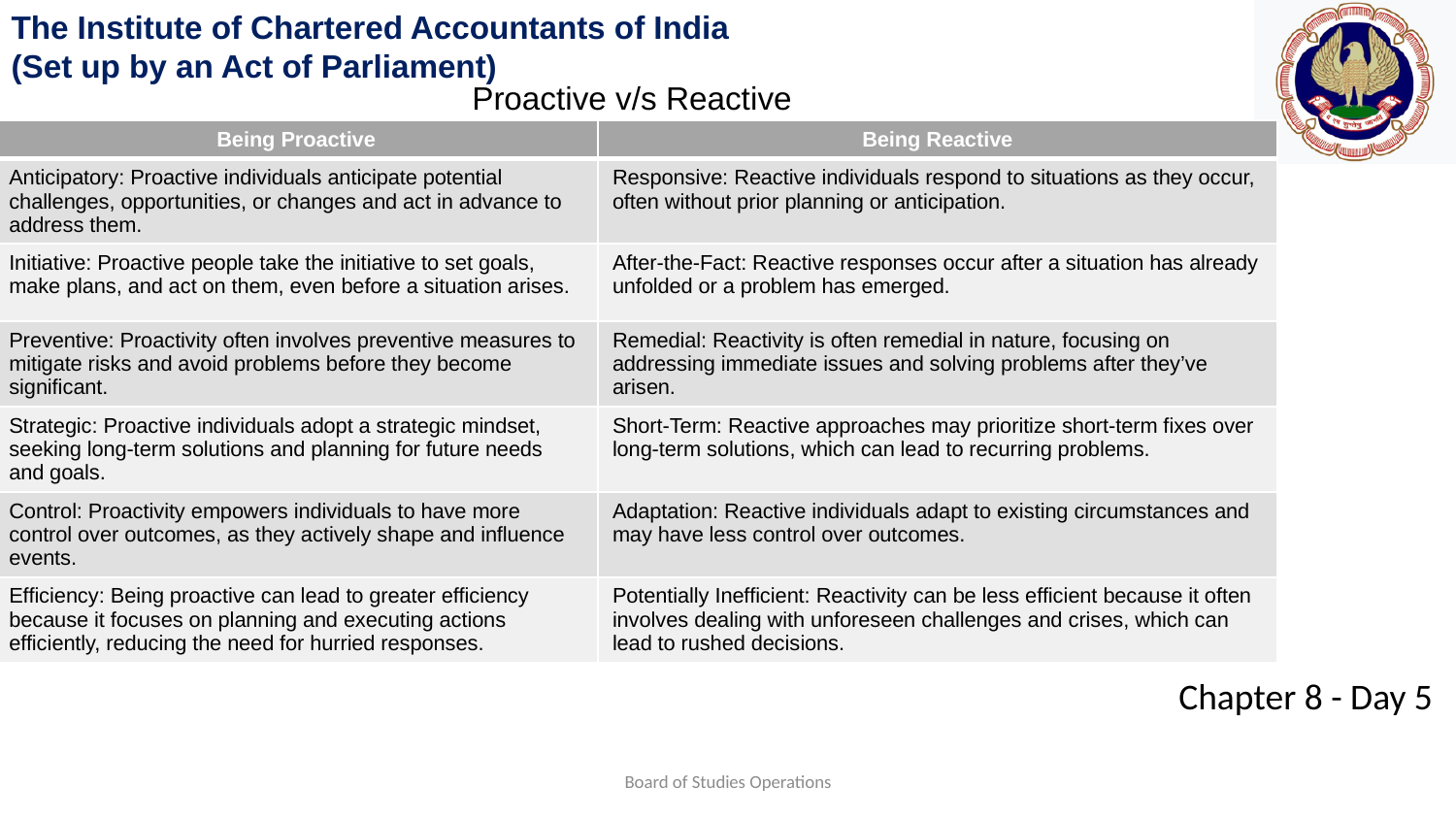

Proactive v/s Reactive
| Being Proactive | Being Reactive |
| --- | --- |
| Anticipatory: Proactive individuals anticipate potential challenges, opportunities, or changes and act in advance to address them. | Responsive: Reactive individuals respond to situations as they occur, often without prior planning or anticipation. |
| Initiative: Proactive people take the initiative to set goals, make plans, and act on them, even before a situation arises. | After-the-Fact: Reactive responses occur after a situation has already unfolded or a problem has emerged. |
| Preventive: Proactivity often involves preventive measures to mitigate risks and avoid problems before they become significant. | Remedial: Reactivity is often remedial in nature, focusing on addressing immediate issues and solving problems after they’ve arisen. |
| Strategic: Proactive individuals adopt a strategic mindset, seeking long-term solutions and planning for future needs and goals. | Short-Term: Reactive approaches may prioritize short-term fixes over long-term solutions, which can lead to recurring problems. |
| Control: Proactivity empowers individuals to have more control over outcomes, as they actively shape and influence events. | Adaptation: Reactive individuals adapt to existing circumstances and may have less control over outcomes. |
| Efficiency: Being proactive can lead to greater efficiency because it focuses on planning and executing actions efficiently, reducing the need for hurried responses. | Potentially Inefficient: Reactivity can be less efficient because it often involves dealing with unforeseen challenges and crises, which can lead to rushed decisions. |
Board of Studies Operations